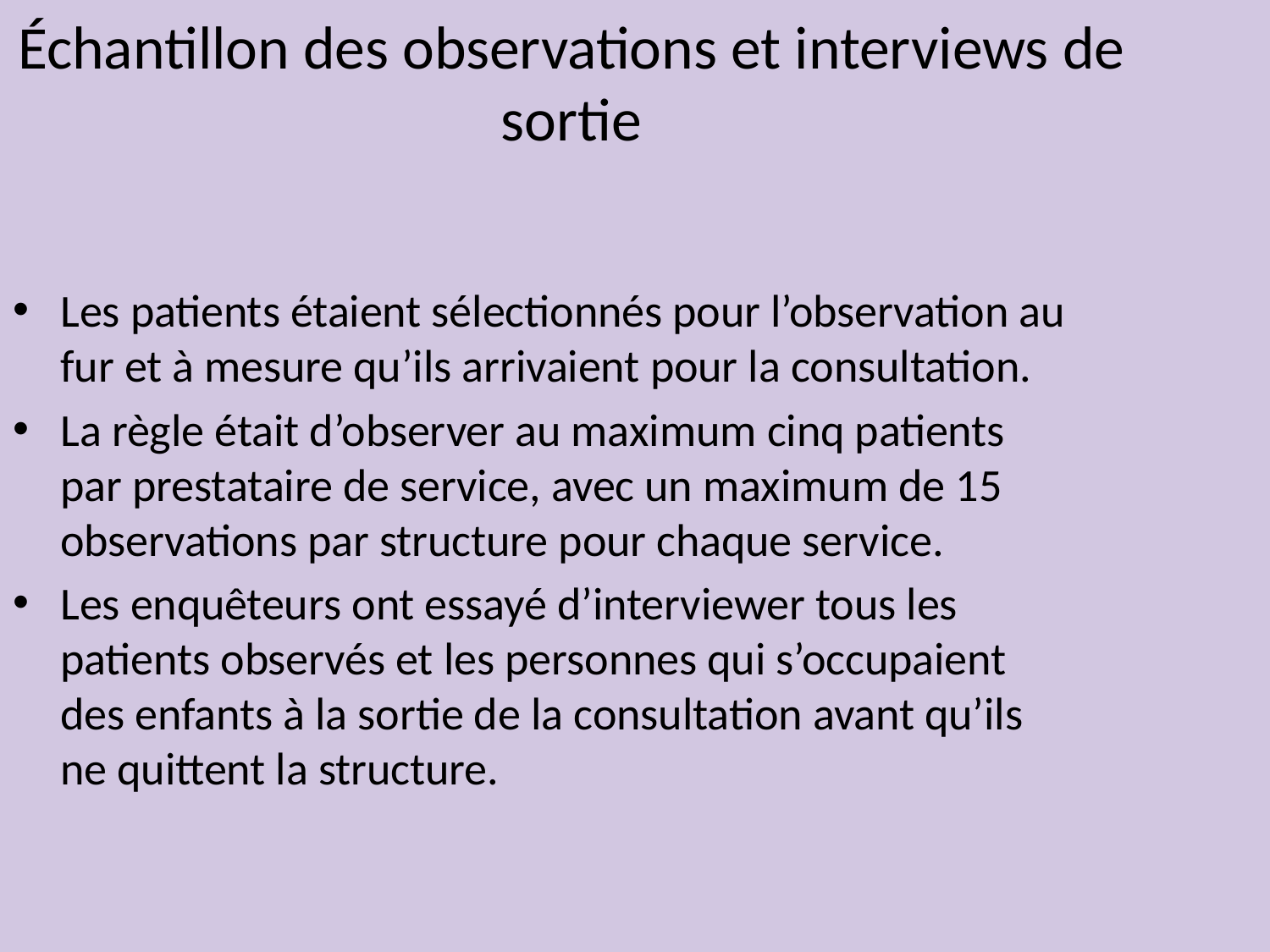

Échantillon des observations et interviews de sortie
Les patients étaient sélectionnés pour l’observation au fur et à mesure qu’ils arrivaient pour la consultation.
La règle était d’observer au maximum cinq patients par prestataire de service, avec un maximum de 15 observations par structure pour chaque service.
Les enquêteurs ont essayé d’interviewer tous les patients observés et les personnes qui s’occupaient des enfants à la sortie de la consultation avant qu’ils ne quittent la structure.